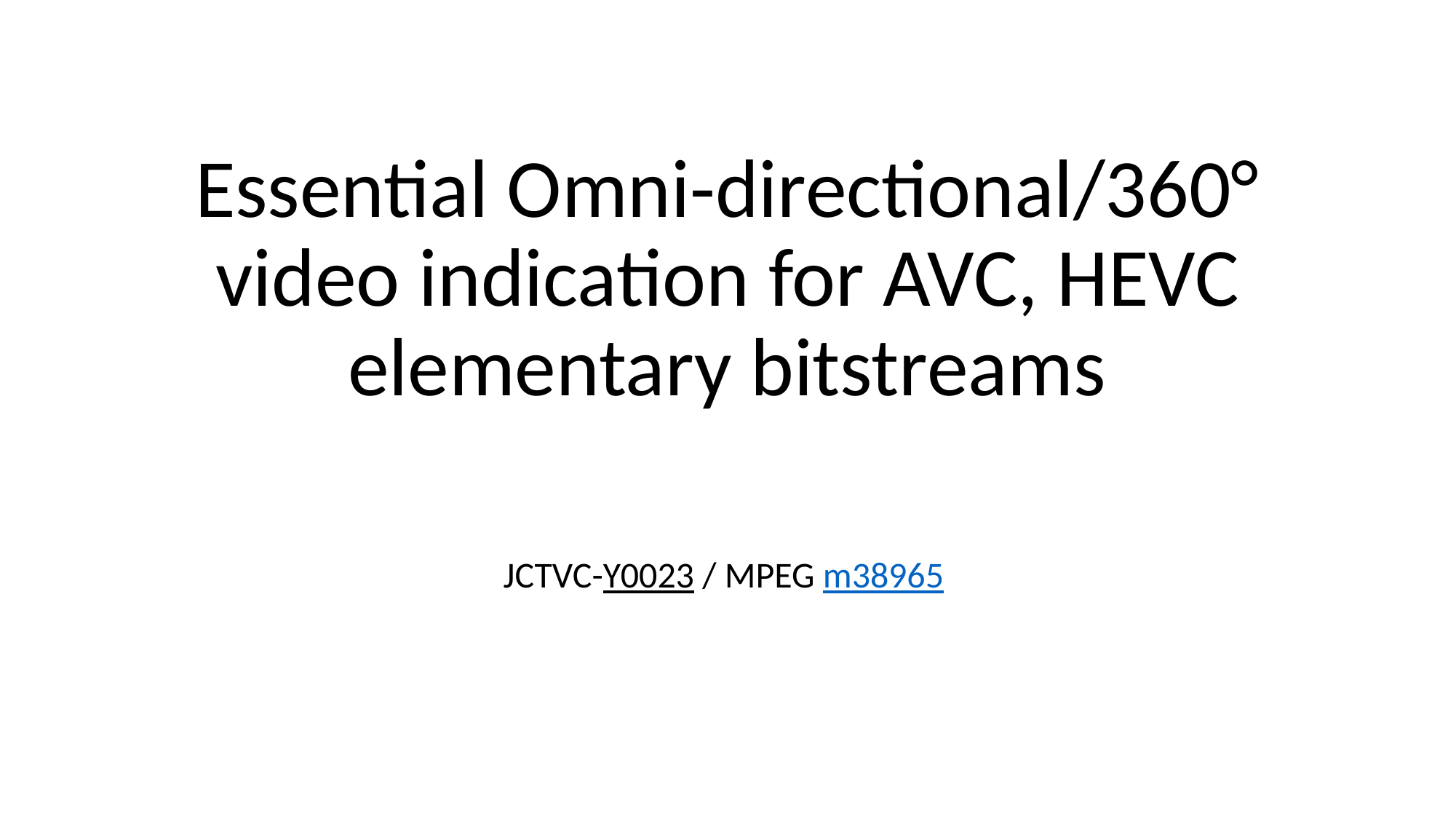

# Essential Omni-directional/360° video indication for AVC, HEVC elementary bitstreams
JCTVC-Y0023 / MPEG m38965